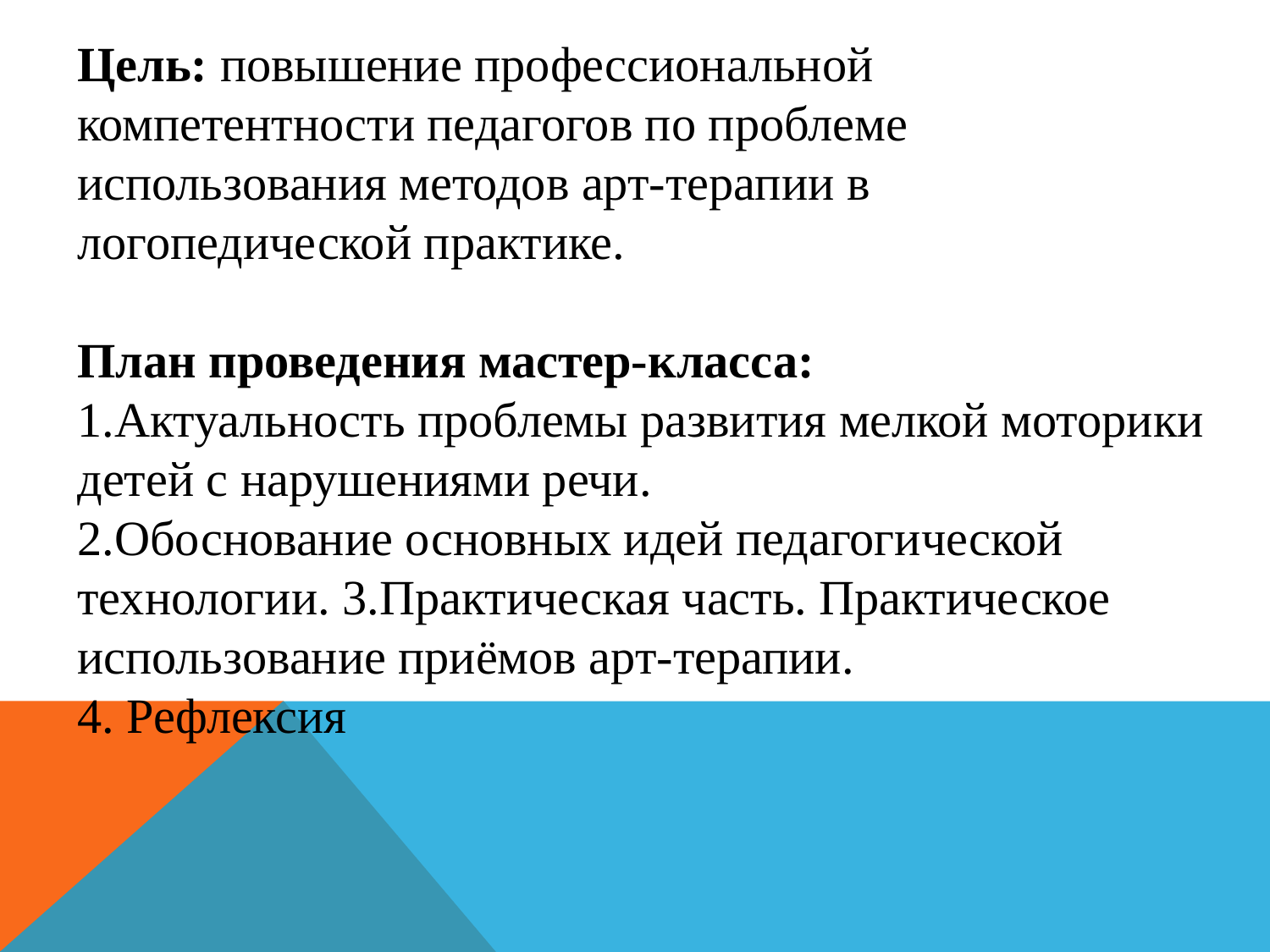

Цель: повышение профессиональной компетентности педагогов по проблеме использования методов арт-терапии в логопедической практике.

План проведения мастер-класса:
1.Актуальность проблемы развития мелкой моторики детей с нарушениями речи.
2.Обоснование основных идей педагогической технологии. 3.Практическая часть. Практическое использование приёмов арт-терапии.
4. Рефлексия